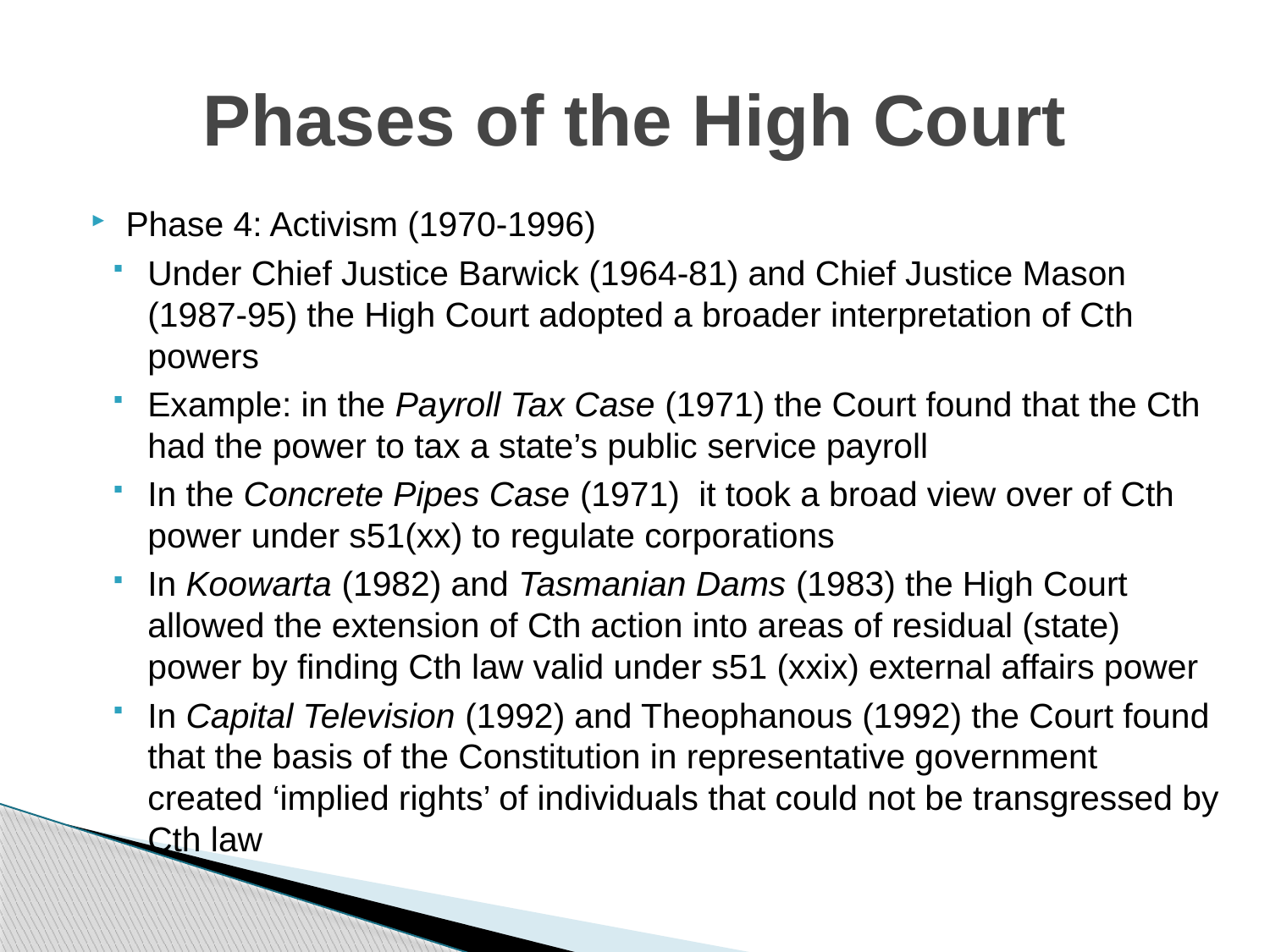

# Phases of the High Court
Phase 4: Activism (1970-1996)
Under Chief Justice Barwick (1964-81) and Chief Justice Mason (1987-95) the High Court adopted a broader interpretation of Cth powers
Example: in the Payroll Tax Case (1971) the Court found that the Cth had the power to tax a state’s public service payroll
In the Concrete Pipes Case (1971)  it took a broad view over of Cth power under s51(xx) to regulate corporations
In Koowarta (1982) and Tasmanian Dams (1983) the High Court allowed the extension of Cth action into areas of residual (state) power by finding Cth law valid under s51 (xxix) external affairs power
In Capital Television (1992) and Theophanous (1992) the Court found that the basis of the Constitution in representative government created ‘implied rights’ of individuals that could not be transgressed by Cth law